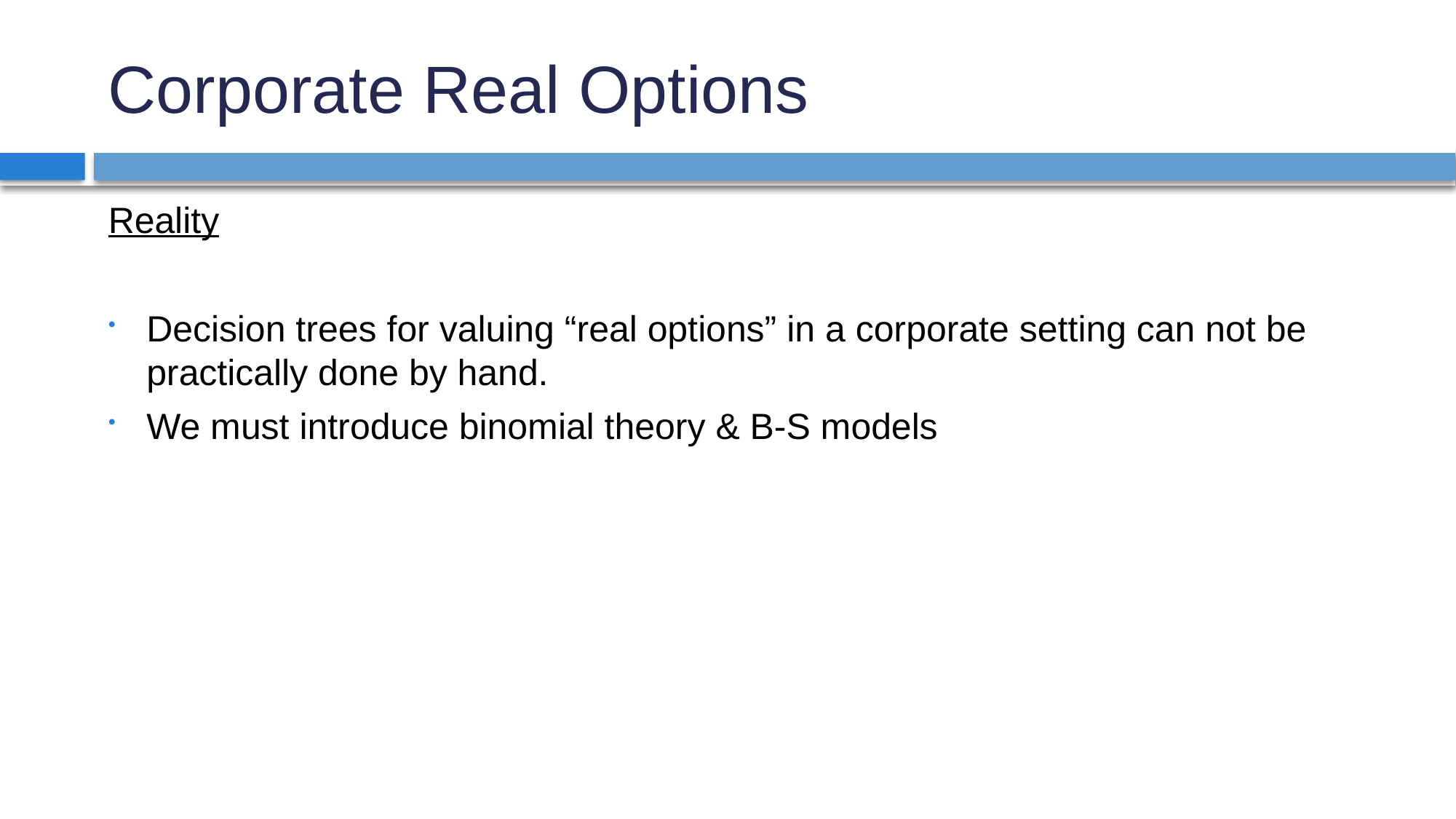

# Corporate Real Options
Reality

Decision trees for valuing “real options” in a corporate setting can not be practically done by hand.
We must introduce binomial theory & B-S models